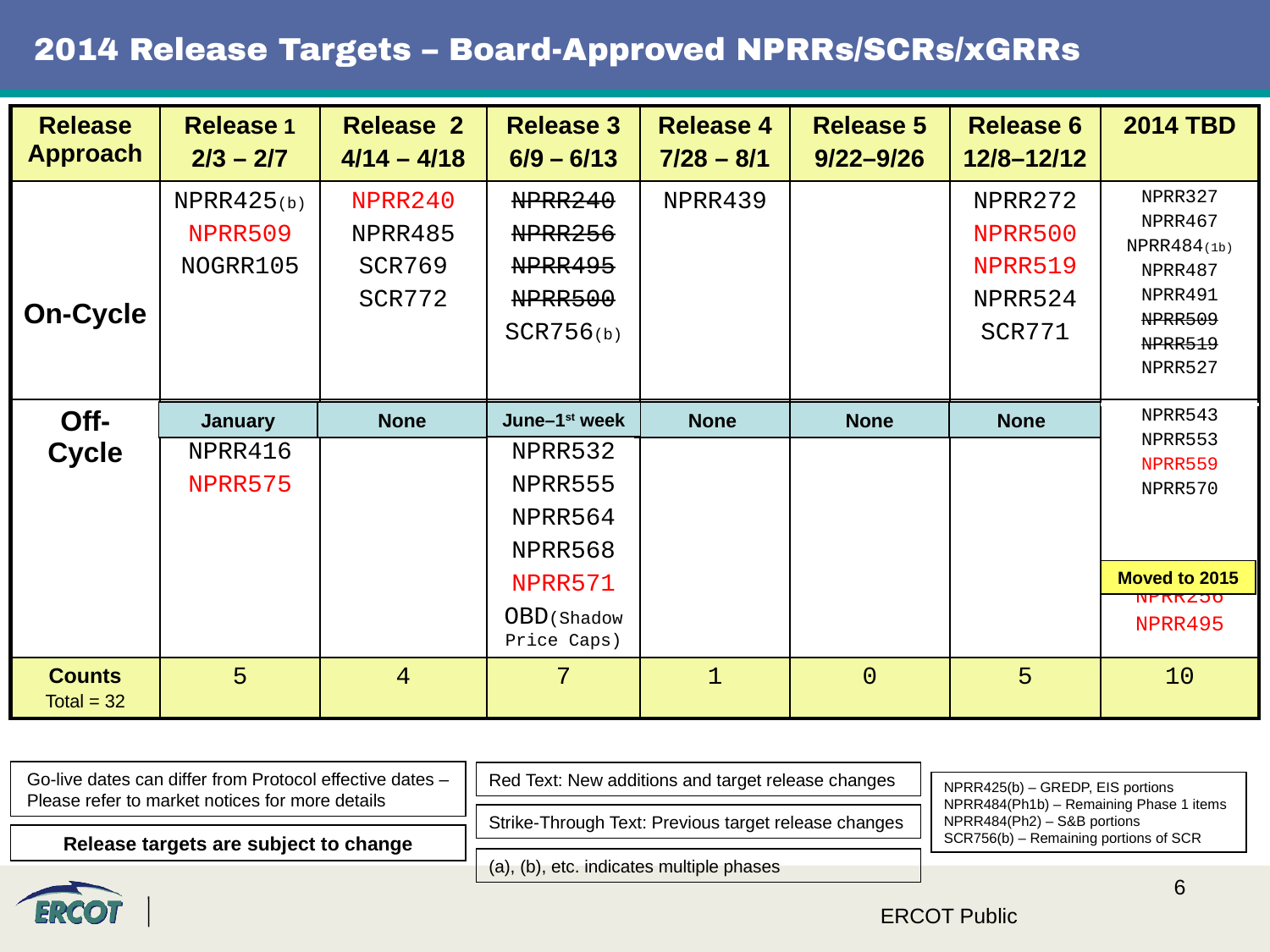

# 2014 Release Targets – Board-Approved NPRRs/SCRs/xGRRs
| Release Approach | Release 1 2/3 – 2/7 | Release 2 4/14 – 4/18 | Release 3 6/9 – 6/13 | Release 4 7/28 – 8/1 | Release 5 9/22–9/26 | Release 6 12/8–12/12 | 2014 TBD |
| --- | --- | --- | --- | --- | --- | --- | --- |
| On-Cycle | NPRR425(b) NPRR509 NOGRR105 | NPRR240 NPRR485 SCR769 SCR772 | NPRR240 NPRR256 NPRR495 NPRR500 SCR756(b) | NPRR439 |  | NPRR272 NPRR500 NPRR519 NPRR524 SCR771 | NPRR327 NPRR467 NPRR484(1b) NPRR487 NPRR491 NPRR509 NPRR519 NPRR527 |
| Off-Cycle | NPRR416 NPRR575 |  | NPRR532 NPRR555 NPRR564 NPRR568 NPRR571 OBD(Shadow Price Caps) |  |  |  | NPRR543 NPRR553 NPRR559 NPRR570 NPRR256 NPRR495 |
| Counts Total = 32 | 5 | 4 | 7 | 1 | 0 | 5 | 10 |
January
None
June–1st week
None
None
None
Moved to 2015
Go-live dates can differ from Protocol effective dates – Please refer to market notices for more details
Red Text: New additions and target release changes
NPRR425(b) – GREDP, EIS portions
NPRR484(Ph1b) – Remaining Phase 1 items
NPRR484(Ph2) – S&B portions
SCR756(b) – Remaining portions of SCR
Strike-Through Text: Previous target release changes
Release targets are subject to change
(a), (b), etc. indicates multiple phases
ERCOT Public